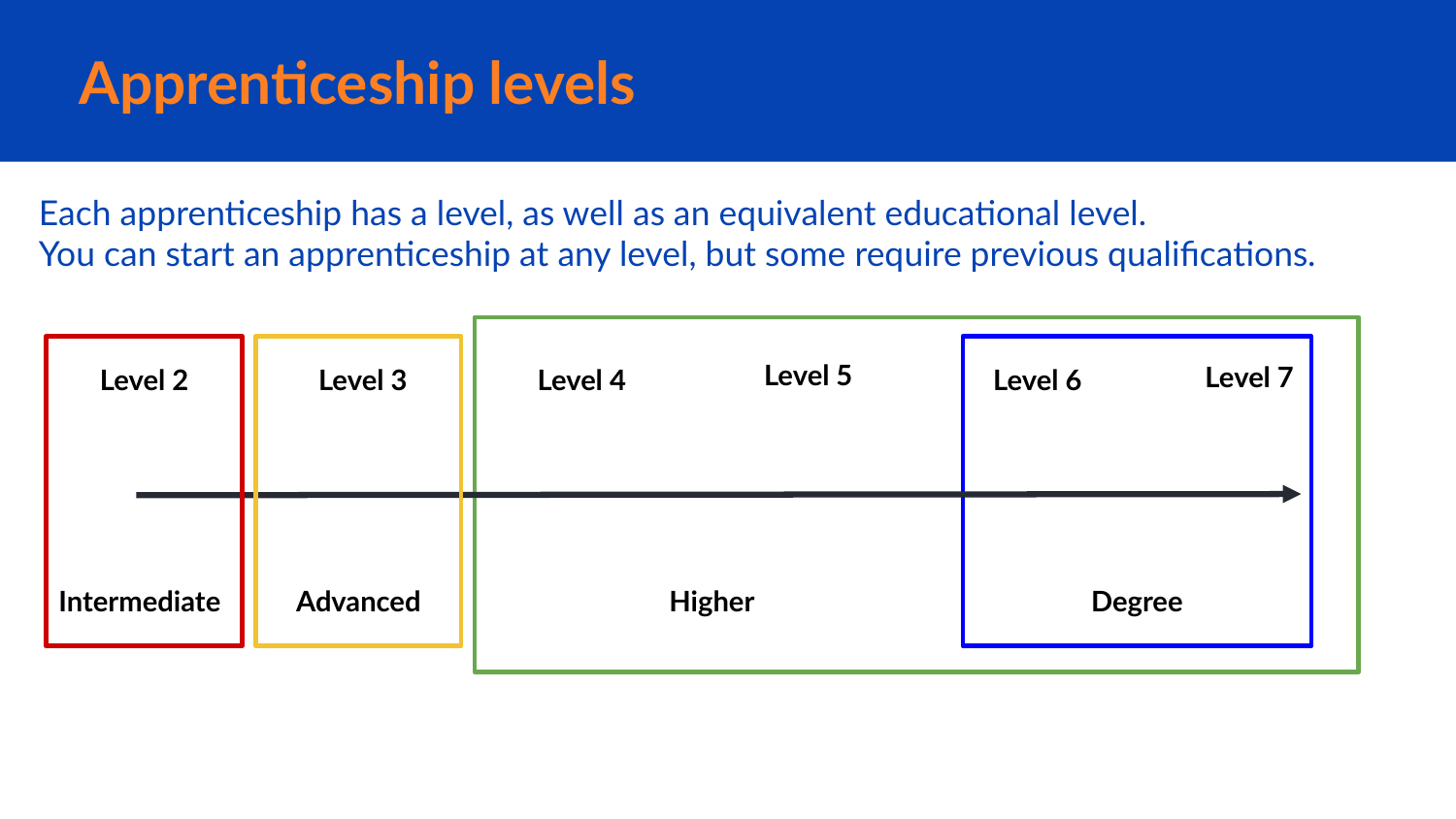

# Apprenticeship levels

Each apprenticeship has a level, as well as an equivalent educational level.
You can start an apprenticeship at any level, but some require previous qualifications.

Level 5
Level 7
Level 2
Level 3
Level 4
Level 6
Intermediate
Advanced
Higher
Degree